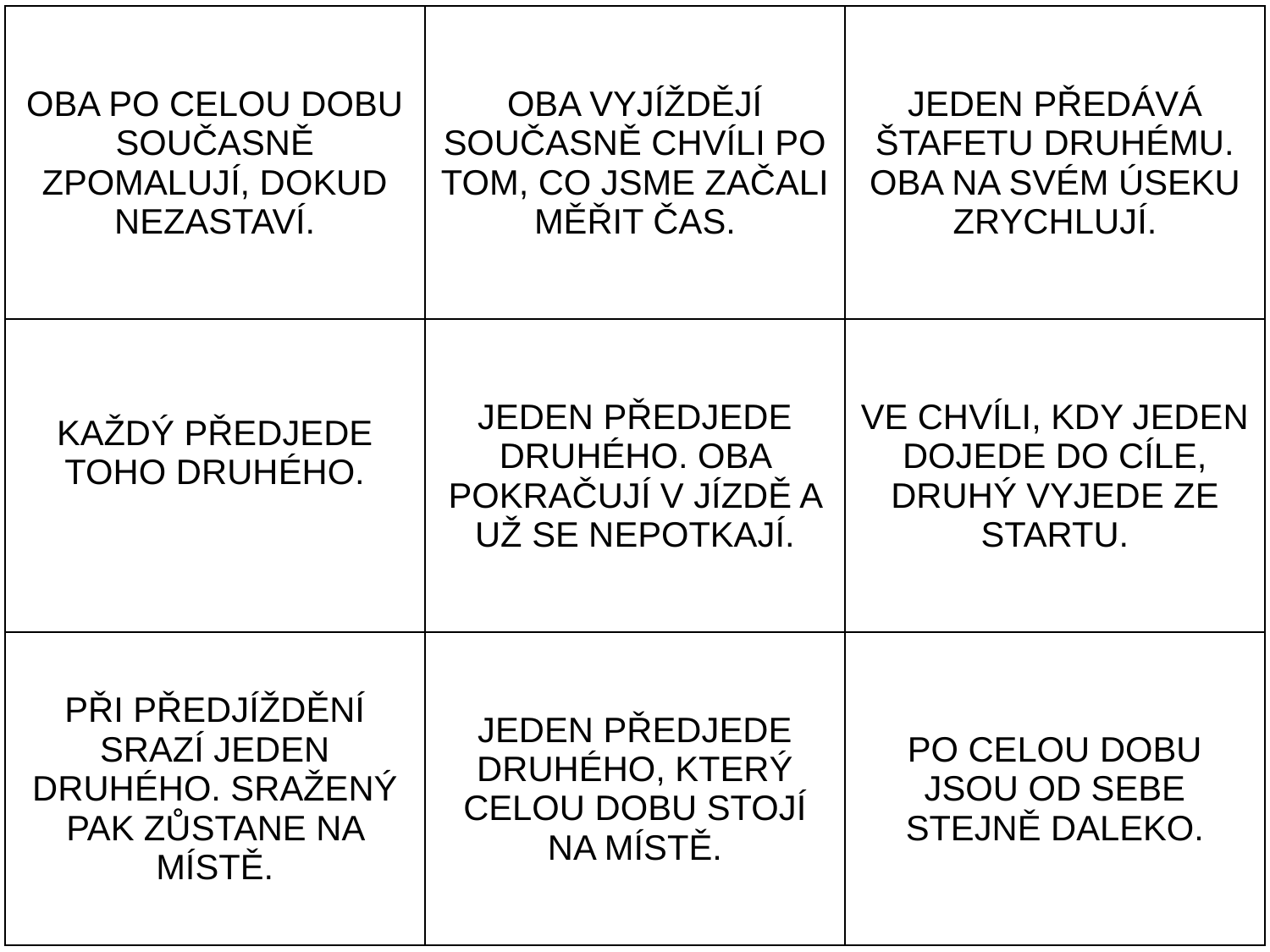

| OBA PO CELOU DOBU SOUČASNĚ ZPOMALUJÍ, DOKUD NEZASTAVÍ. | OBA VYJÍŽDĚJÍ SOUČASNĚ CHVÍLI PO TOM, CO JSME ZAČALI MĚŘIT ČAS. | JEDEN PŘEDÁVÁ ŠTAFETU DRUHÉMU. OBA NA SVÉM ÚSEKU ZRYCHLUJÍ. |
| --- | --- | --- |
| KAŽDÝ PŘEDJEDE TOHO DRUHÉHO. | JEDEN PŘEDJEDE DRUHÉHO. OBA POKRAČUJÍ V JÍZDĚ A UŽ SE NEPOTKAJÍ. | VE CHVÍLI, KDY JEDEN DOJEDE DO CÍLE, DRUHÝ VYJEDE ZE STARTU. |
| PŘI PŘEDJÍŽDĚNÍ SRAZÍ JEDEN DRUHÉHO. SRAŽENÝ PAK ZŮSTANE NA MÍSTĚ. | JEDEN PŘEDJEDE DRUHÉHO, KTERÝ CELOU DOBU STOJÍ NA MÍSTĚ. | PO CELOU DOBU JSOU OD SEBE STEJNĚ DALEKO. |